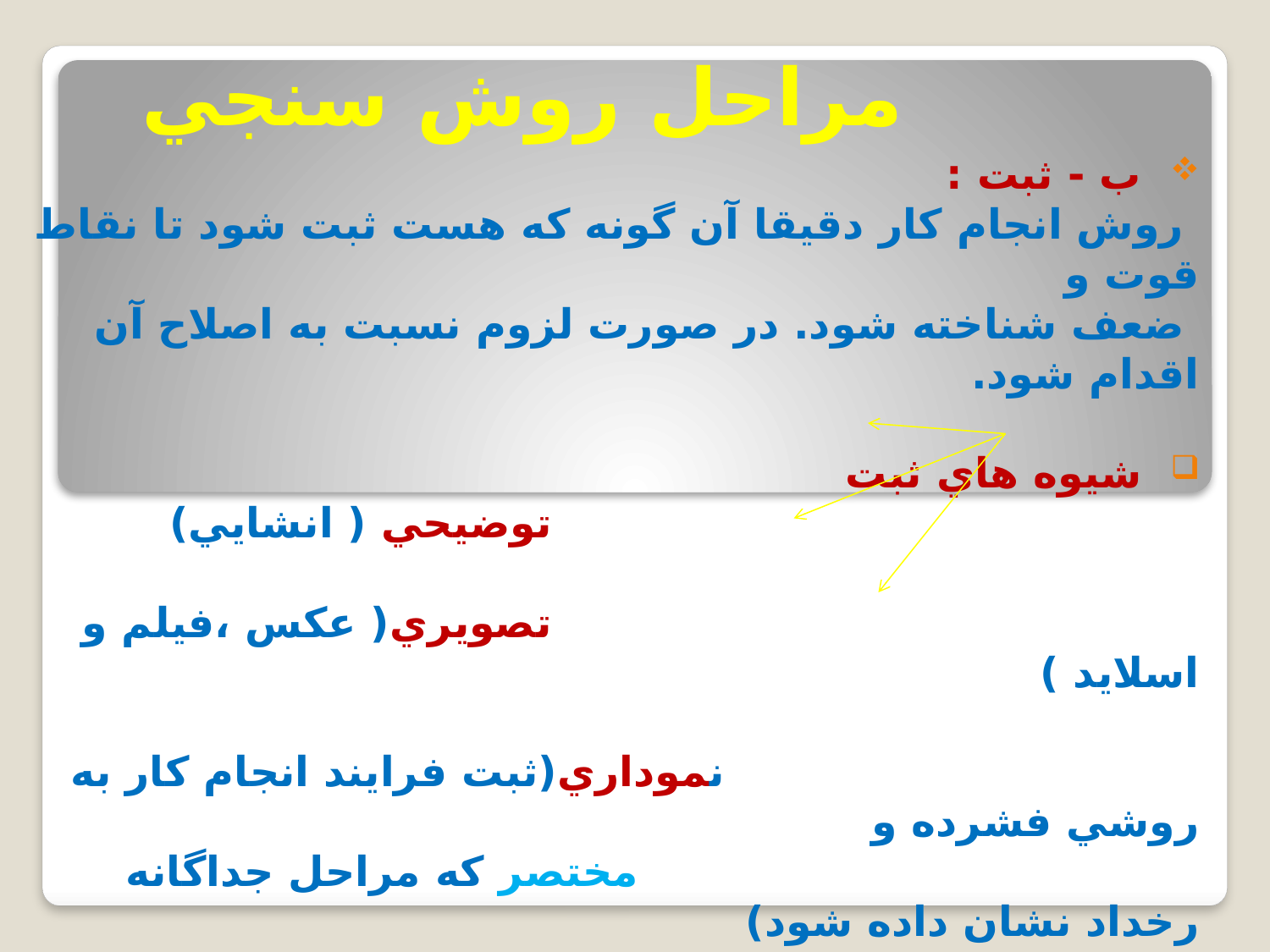

# مراحل روش سنجي
  ب - ثبت :
 روش انجام كار دقيقا آن گونه كه هست ثبت شود تا نقاط قوت و
 ضعف شناخته شود. در صورت لزوم نسبت به اصلاح آن اقدام شود.

  شيوه هاي ثبت
                                             توضيحي ( انشايي)

                                             تصويري( عكس ،فيلم و اسلايد )

                                 نموداري(ثبت فرايند انجام كار به روشي فشرده و
                                       مختصر كه مراحل جداگانه رخداد نشان داده شود)